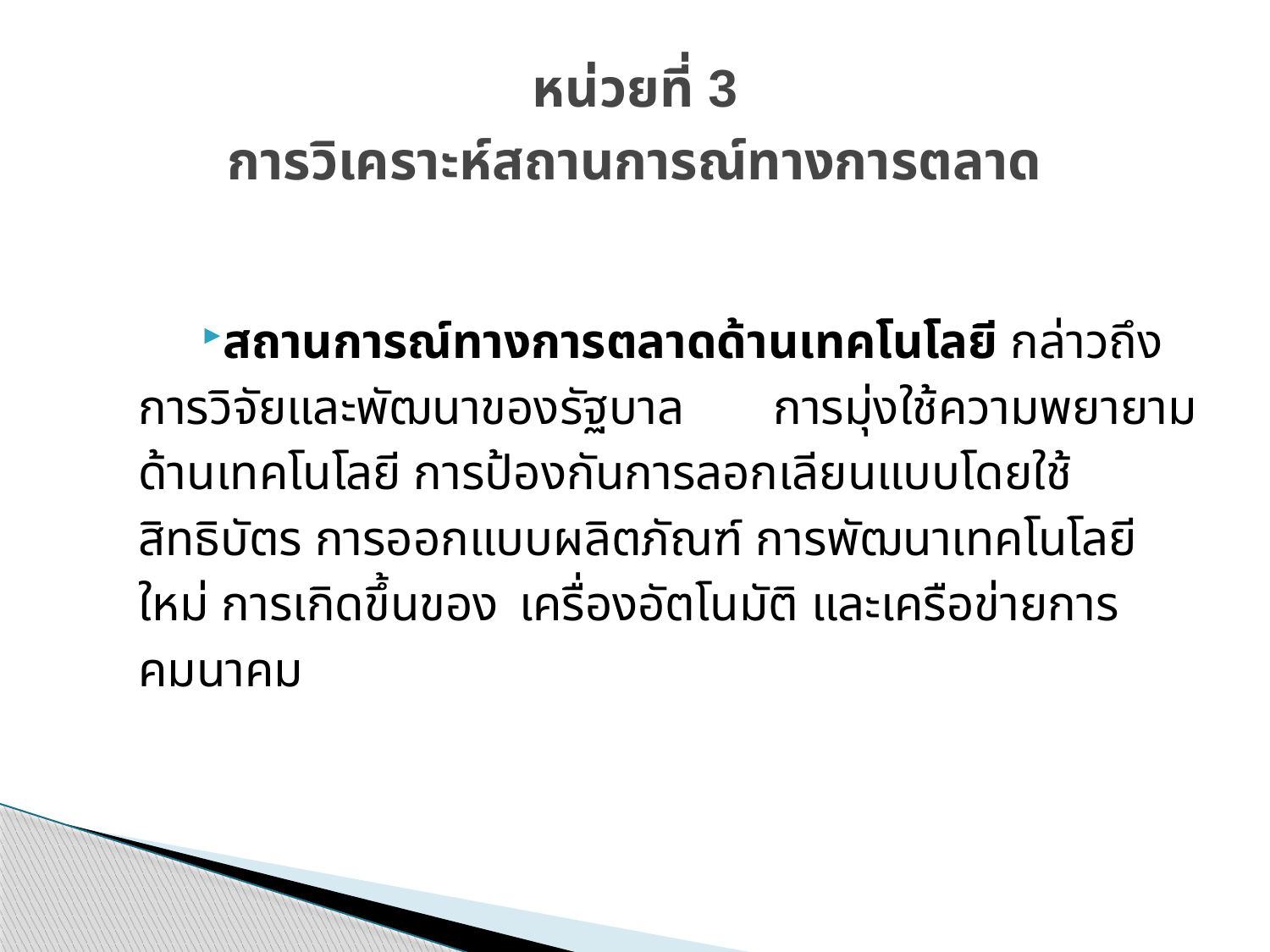

# หน่วยที่ 3 การวิเคราะห์สถานการณ์ทางการตลาด
สถานการณ์ทางการตลาดด้านเทคโนโลยี กล่าวถึงการวิจัยและพัฒนาของรัฐบาล 	การมุ่งใช้ความพยายามด้านเทคโนโลยี การป้องกันการลอกเลียนแบบโดยใช้	สิทธิบัตร การออกแบบผลิตภัณฑ์ การพัฒนาเทคโนโลยีใหม่ การเกิดขึ้นของ	เครื่องอัตโนมัติ และเครือข่ายการคมนาคม